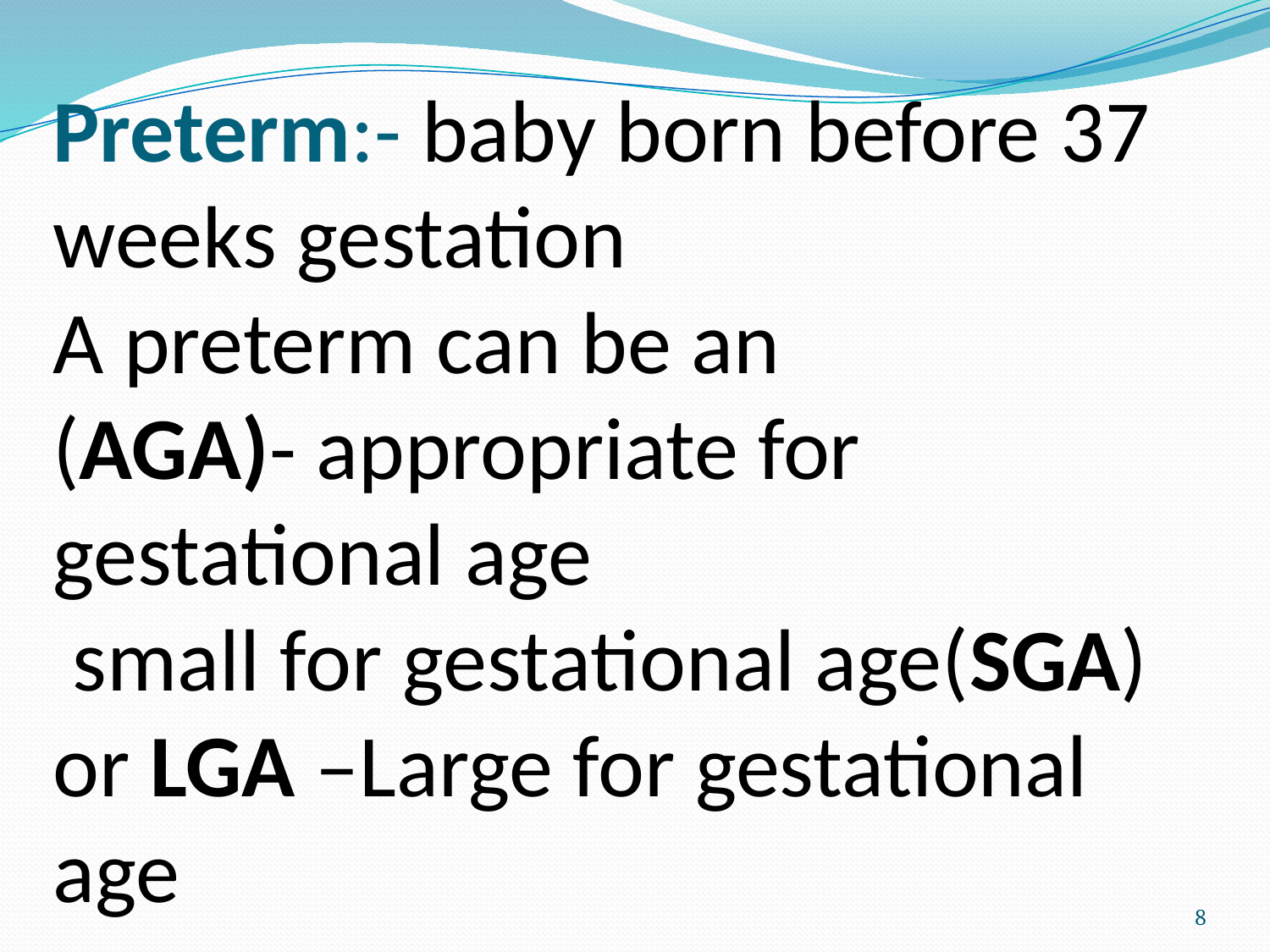

# Preterm:- baby born before 37 weeks gestation A preterm can be an (AGA)- appropriate for gestational age small for gestational age(SGA) or LGA –Large for gestational age
8